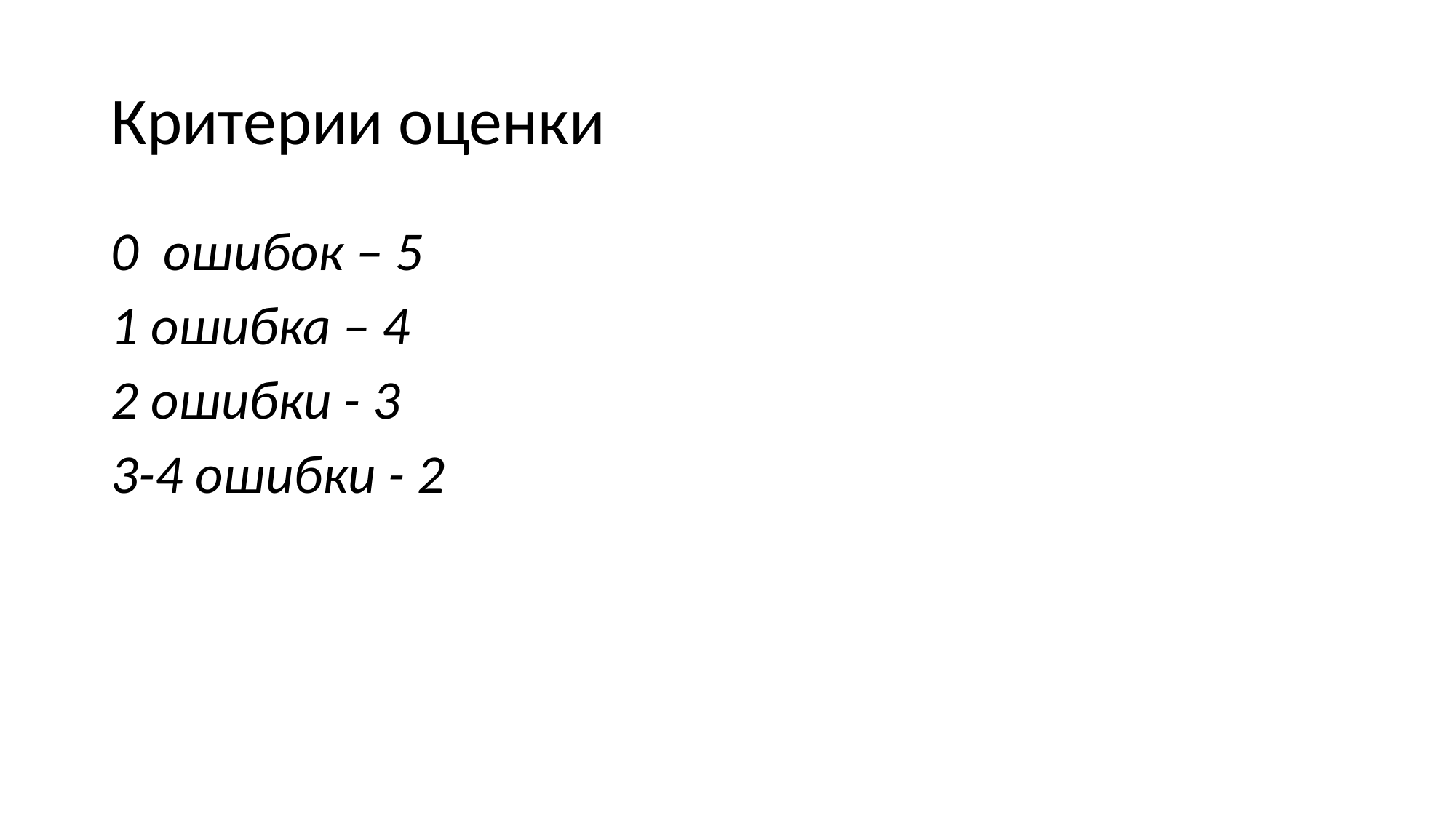

# Критерии оценки
0  ошибок – 5
1 ошибка – 4
2 ошибки - 3
3-4 ошибки - 2